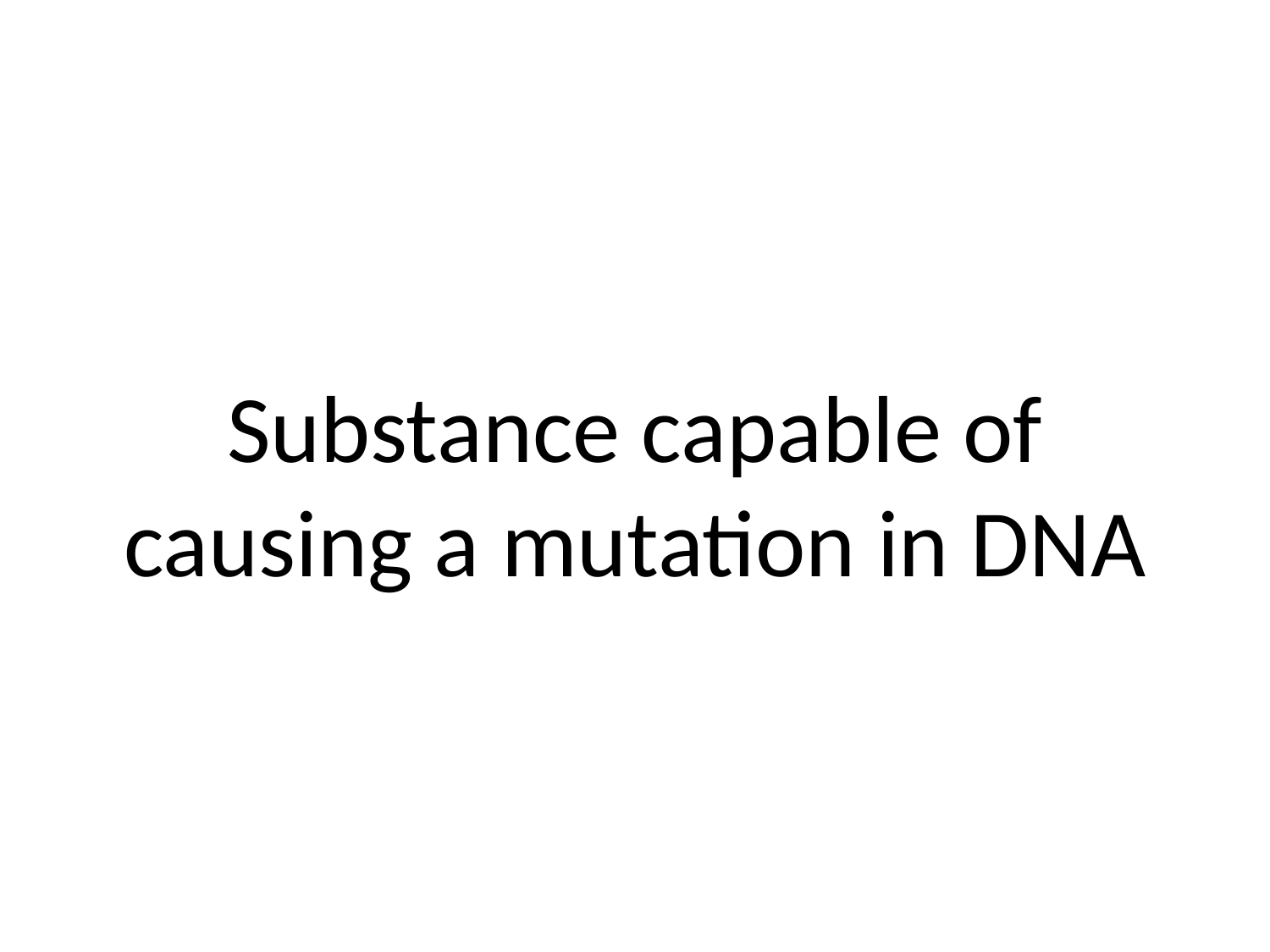

# Substance capable of causing a mutation in DNA